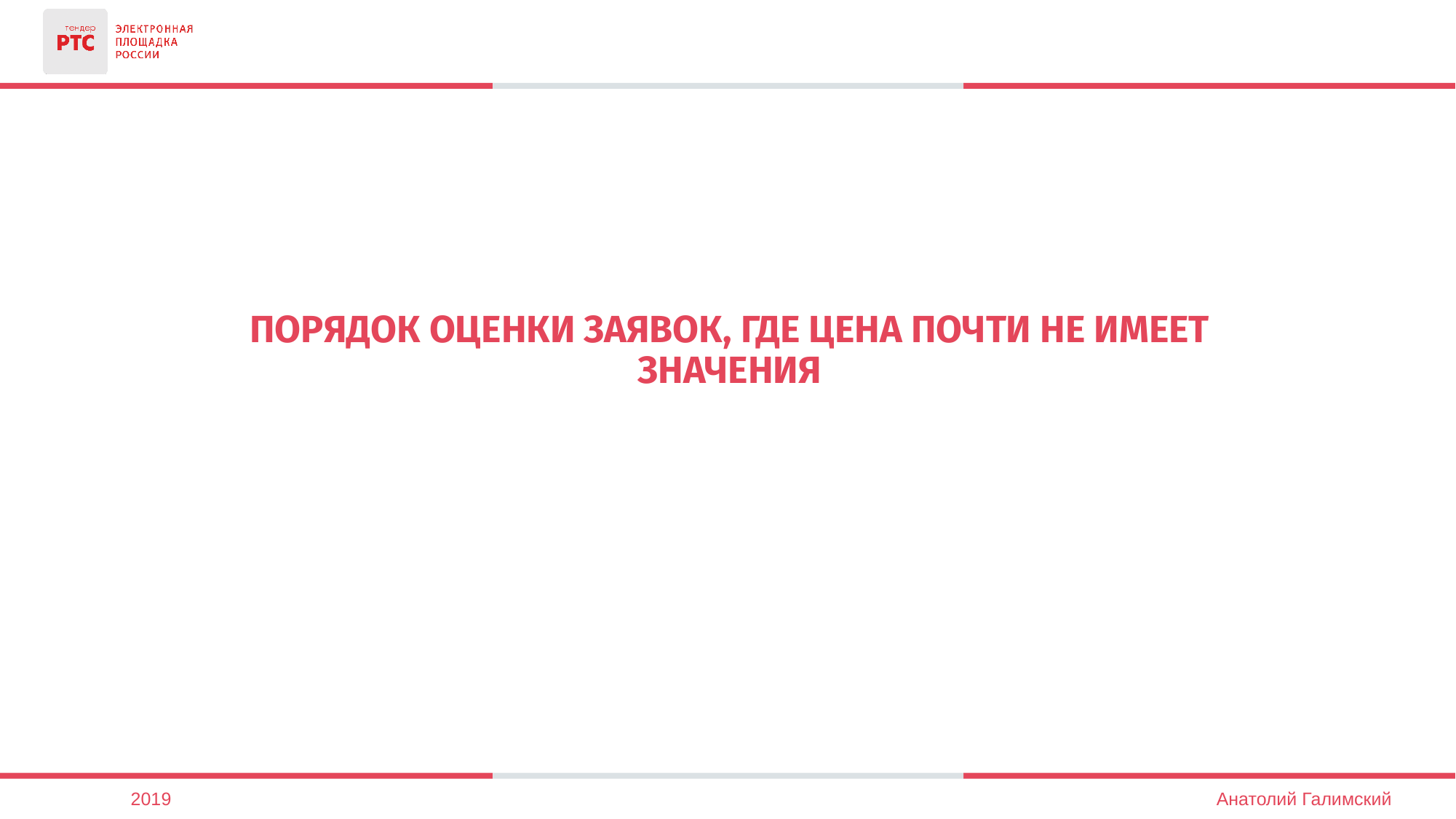

Порядок оценки заявок, где цена почти не имеет значения
2019
Анатолий Галимский